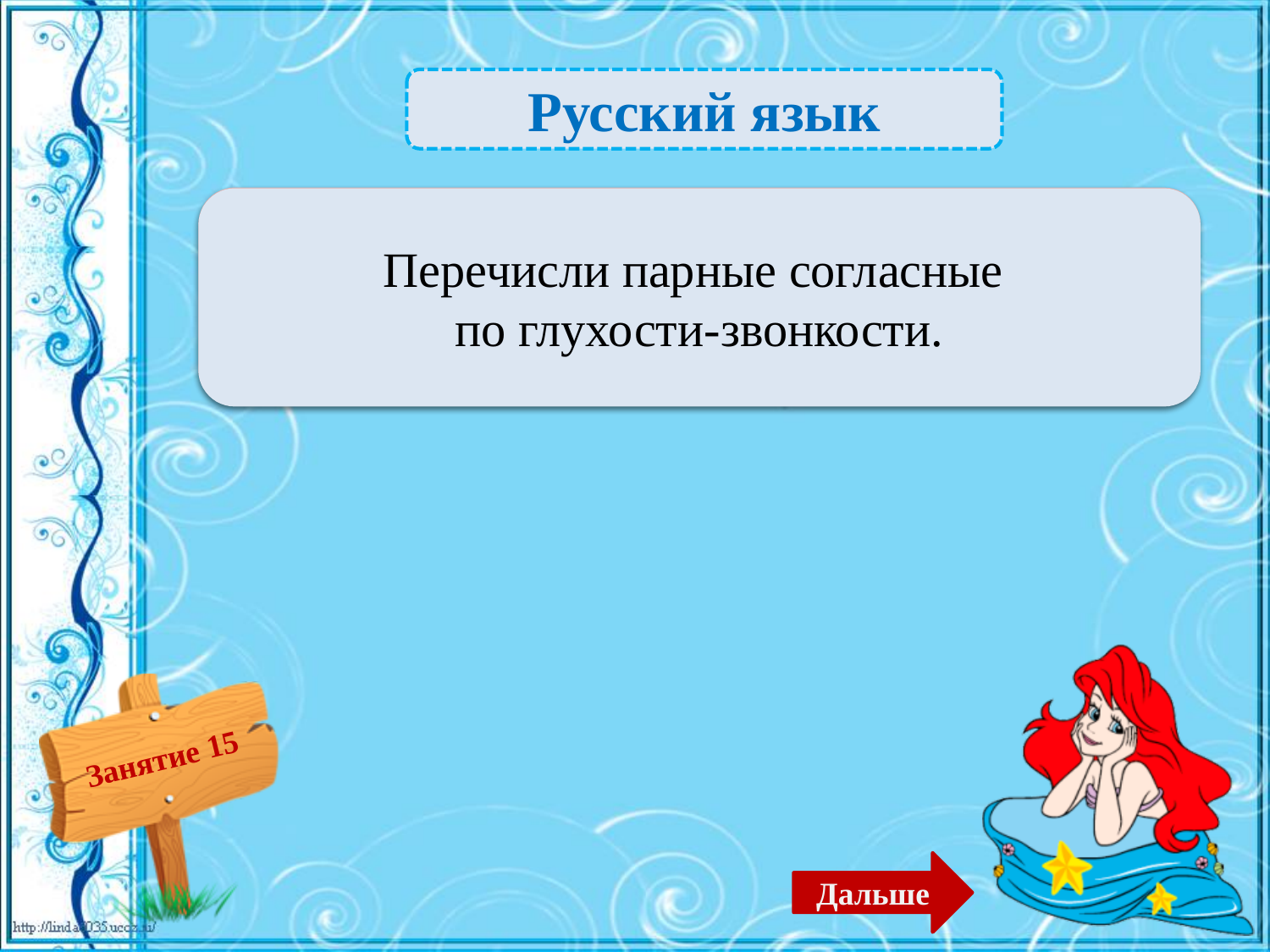

Русский язык
 Б-п, з-с, д-т, в-ф, г-к, ж-ш. Всего 6 пар. – 6б.
Перечисли парные согласные
по глухости-звонкости.

Дальше